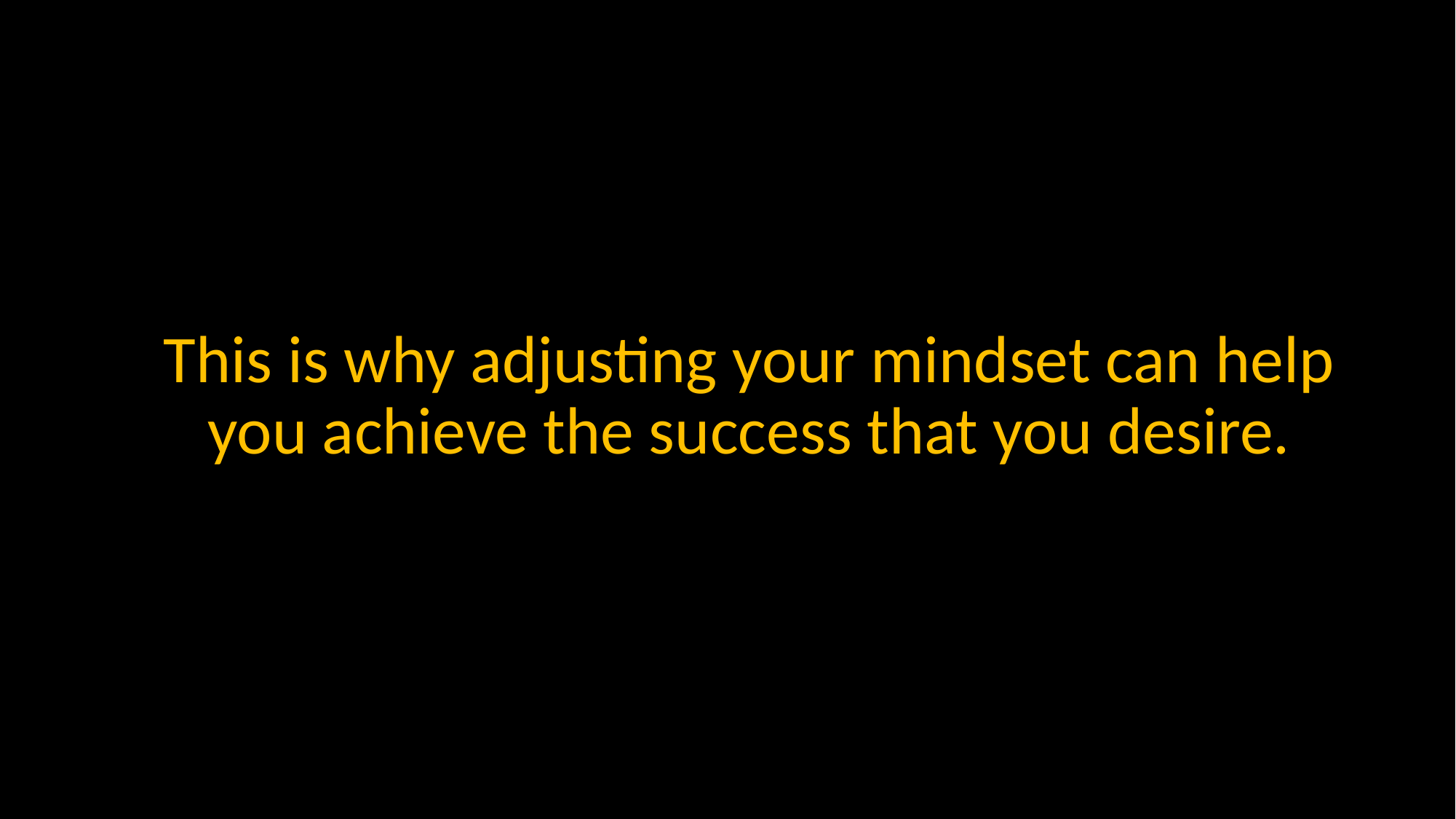

This is why adjusting your mindset can help you achieve the success that you desire.